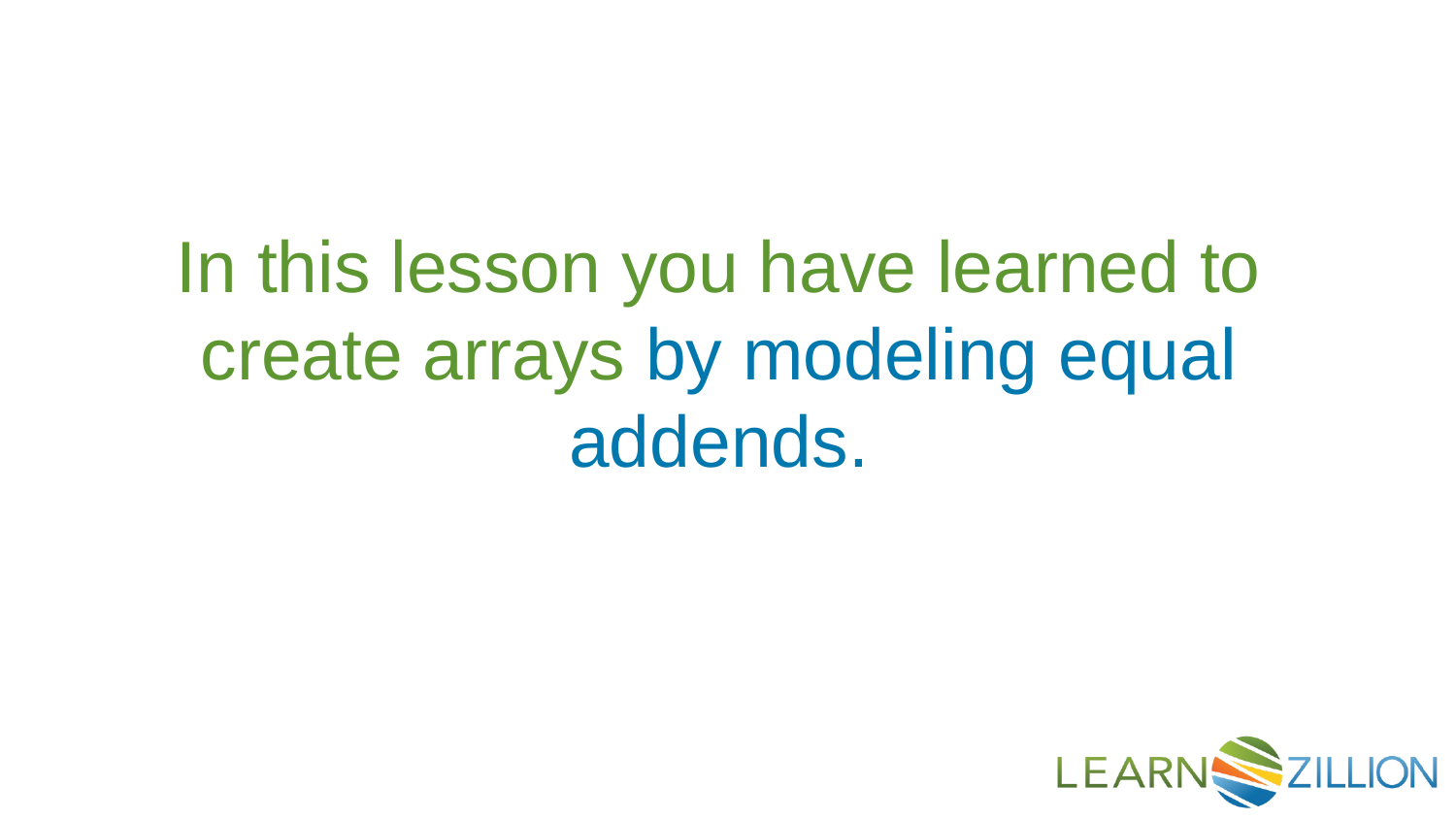

In this lesson you have learned to create arrays by modeling equal addends.